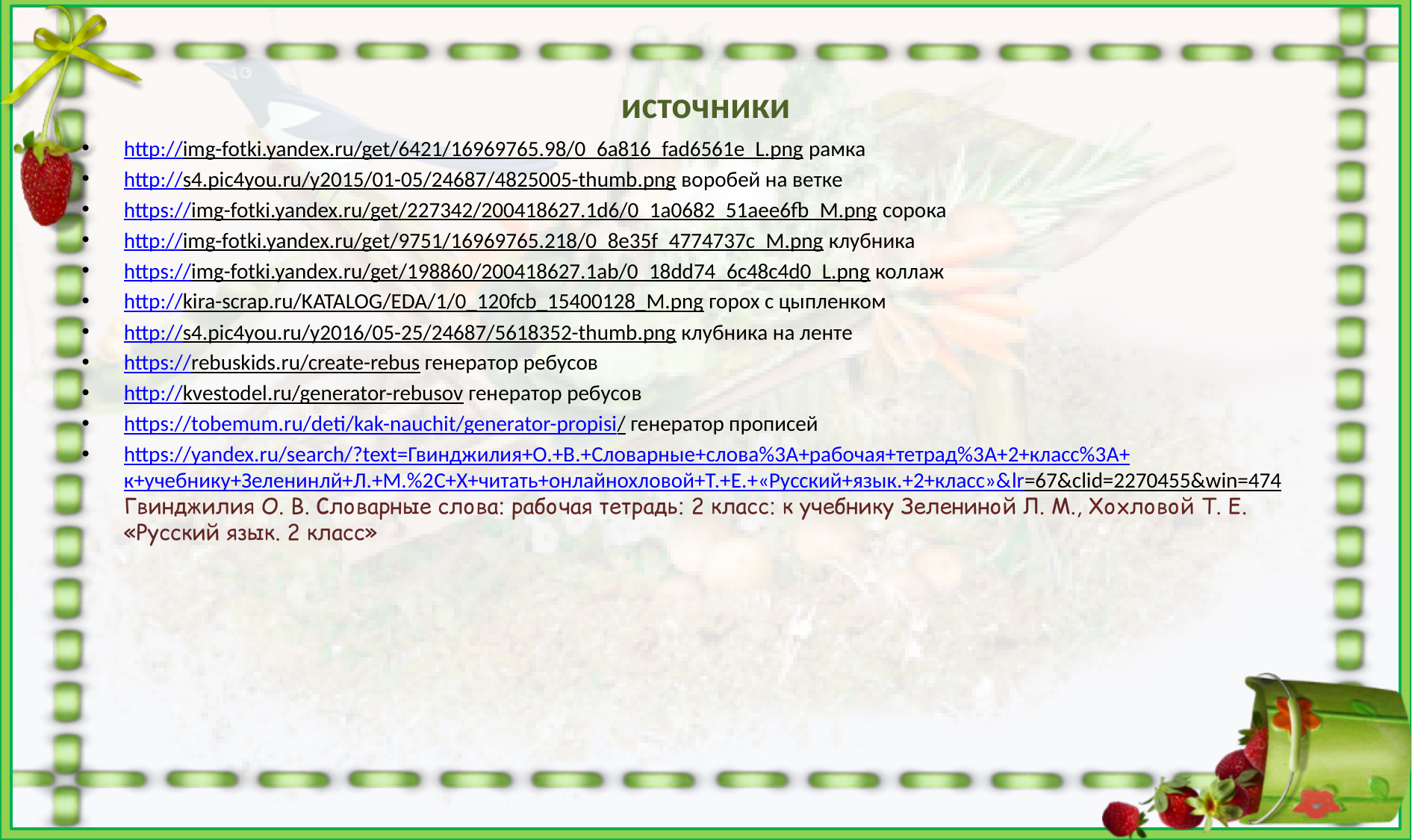

# источники
http://img-fotki.yandex.ru/get/6421/16969765.98/0_6a816_fad6561e_L.png рамка
http://s4.pic4you.ru/y2015/01-05/24687/4825005-thumb.png воробей на ветке
https://img-fotki.yandex.ru/get/227342/200418627.1d6/0_1a0682_51aee6fb_M.png сорока
http://img-fotki.yandex.ru/get/9751/16969765.218/0_8e35f_4774737c_M.png клубника
https://img-fotki.yandex.ru/get/198860/200418627.1ab/0_18dd74_6c48c4d0_L.png коллаж
http://kira-scrap.ru/KATALOG/EDA/1/0_120fcb_15400128_M.png горох с цыпленком
http://s4.pic4you.ru/y2016/05-25/24687/5618352-thumb.png клубника на ленте
https://rebuskids.ru/create-rebus генератор ребусов
http://kvestodel.ru/generator-rebusov генератор ребусов
https://tobemum.ru/deti/kak-nauchit/generator-propisi/ генератор прописей
https://yandex.ru/search/?text=Гвинджилия+О.+В.+Словарные+слова%3A+рабочая+тетрад%3A+2+класс%3A+к+учебнику+Зеленинлй+Л.+М.%2C+Х+читать+онлайнохловой+Т.+Е.+«Русский+язык.+2+класс»&lr=67&clid=2270455&win=474 Гвинджилия О. В. Словарные слова: рабочая тетрадь: 2 класс: к учебнику Зелениной Л. М., Хохловой Т. Е. «Русский язык. 2 класс»